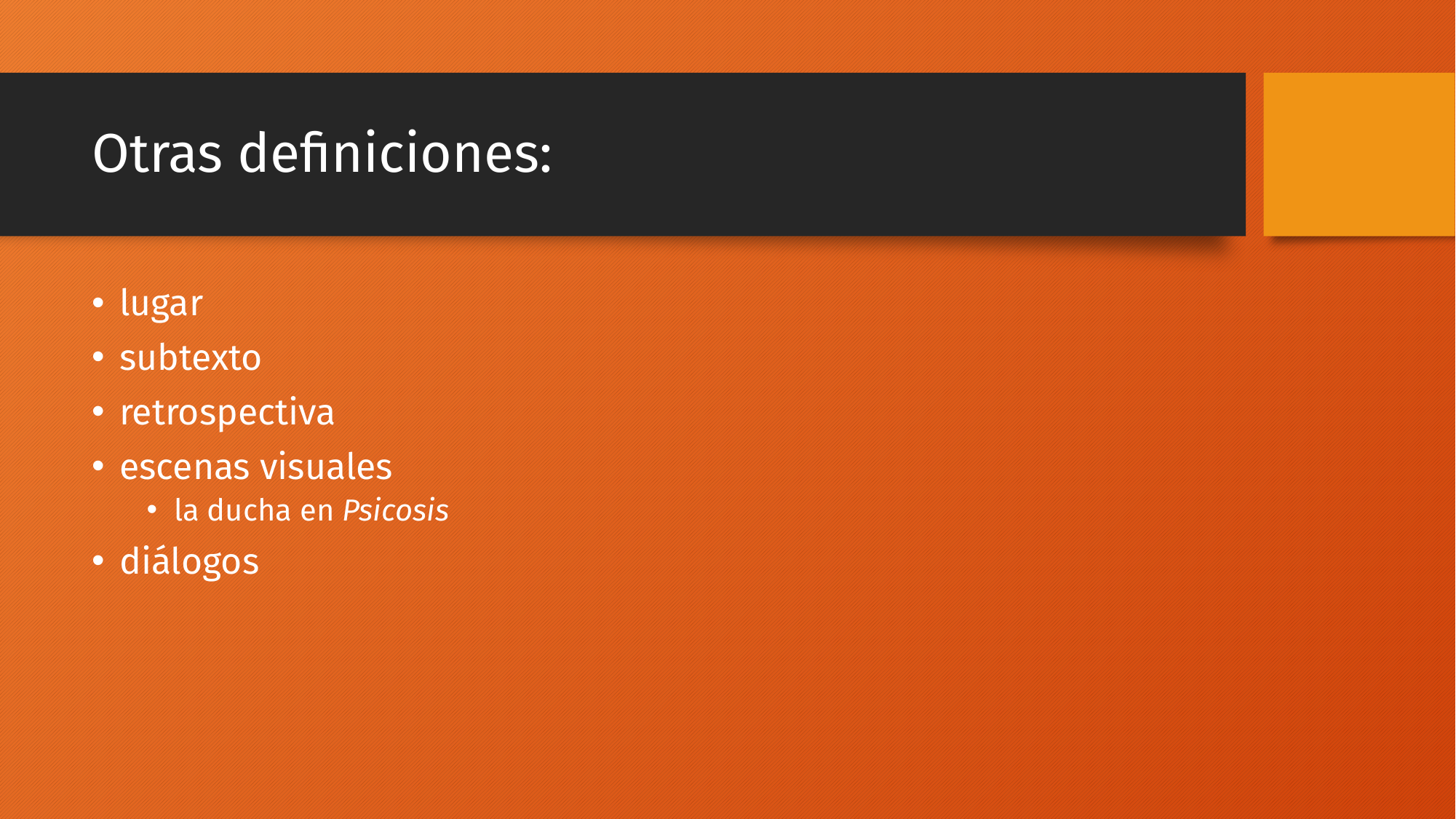

# Otras definiciones:
lugar
subtexto
retrospectiva
escenas visuales
la ducha en Psicosis
diálogos